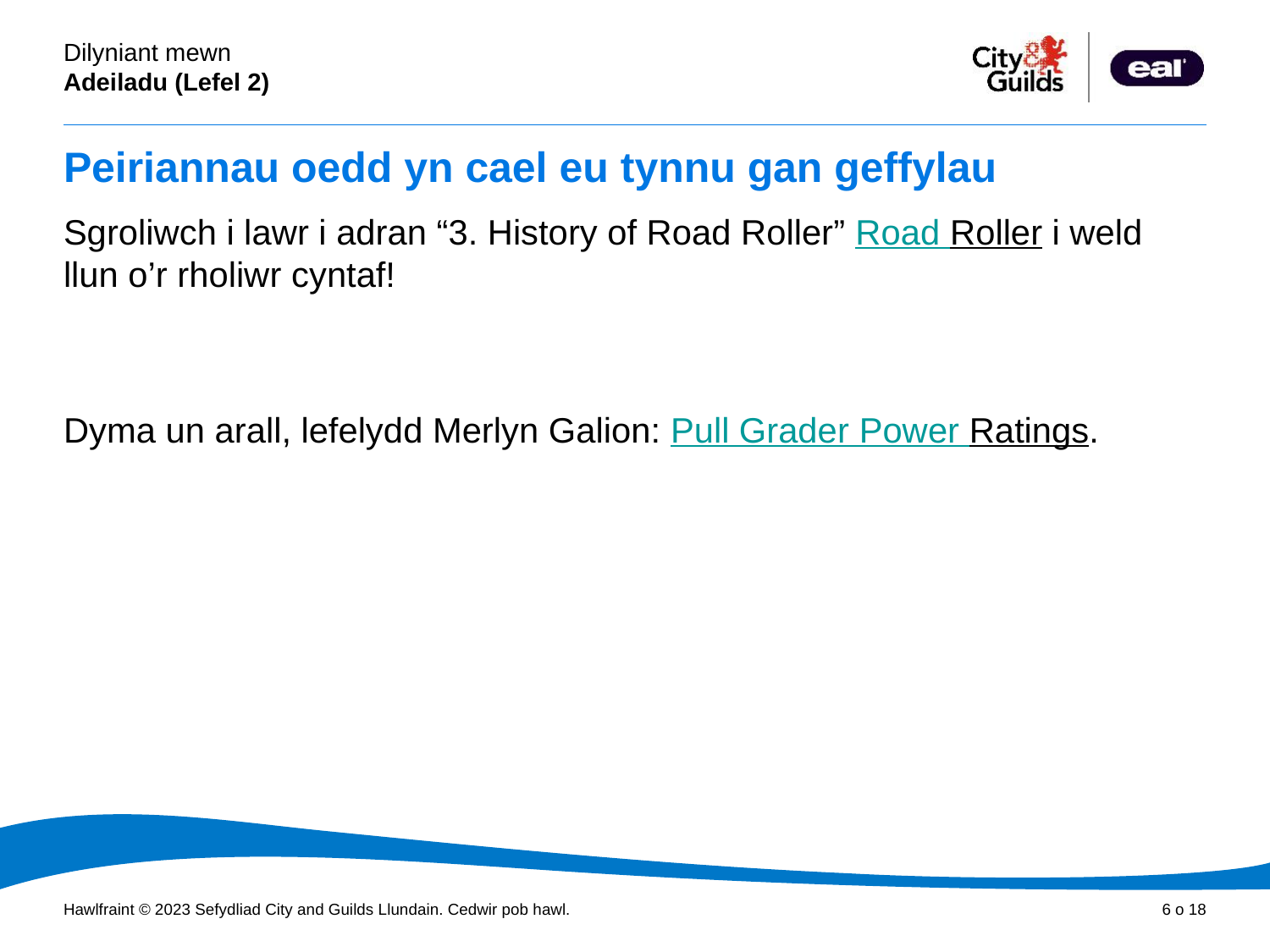

# Peiriannau oedd yn cael eu tynnu gan geffylau
Sgroliwch i lawr i adran “3. History of Road Roller” Road Roller i weld llun o’r rholiwr cyntaf!

Dyma un arall, lefelydd Merlyn Galion: Pull Grader Power Ratings.